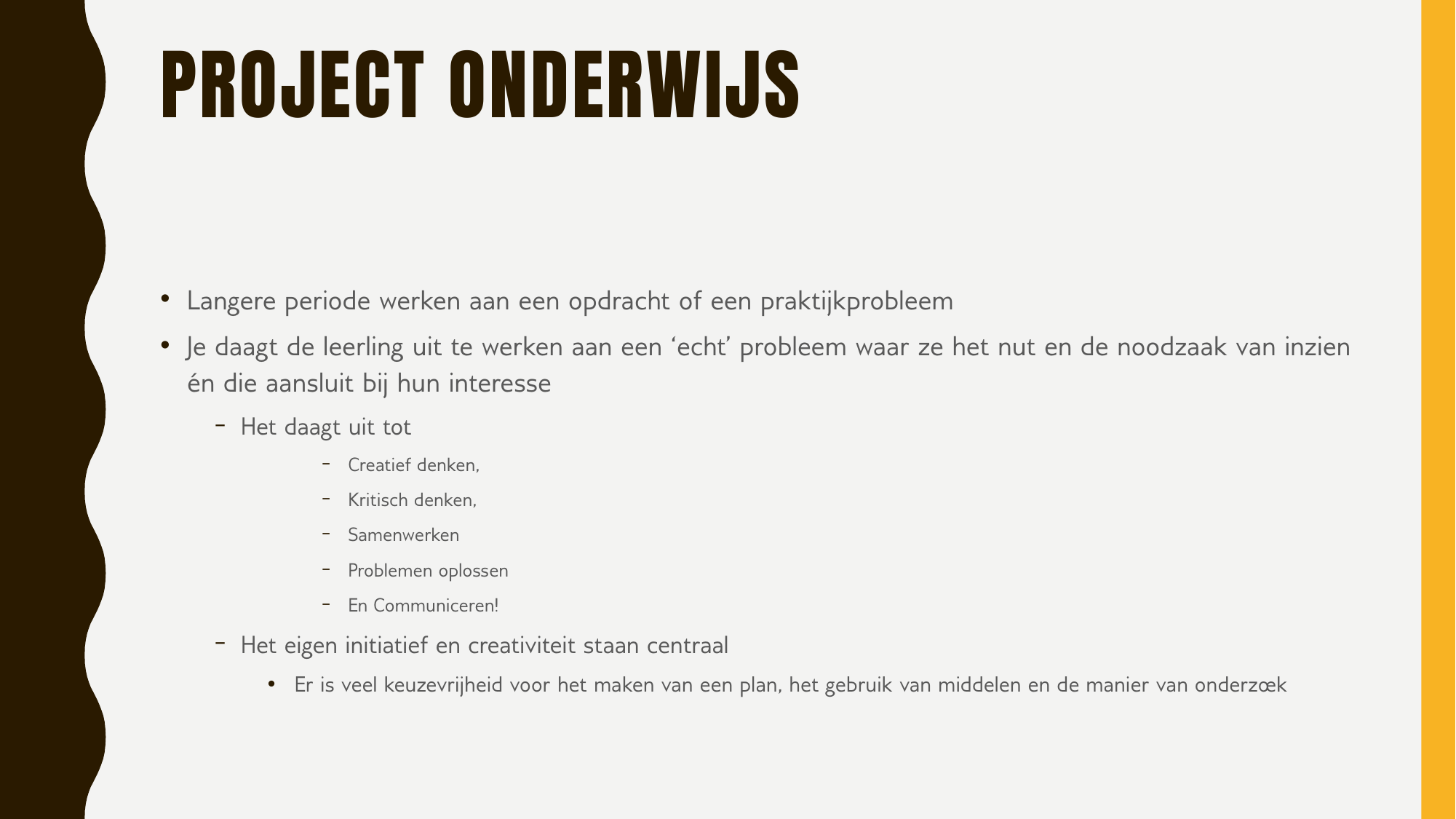

# Project onderwijs
Langere periode werken aan een opdracht of een praktijkprobleem
Je daagt de leerling uit te werken aan een ‘echt’ probleem waar ze het nut en de noodzaak van inzien én die aansluit bij hun interesse
Het daagt uit tot
Creatief denken,
Kritisch denken,
Samenwerken
Problemen oplossen
En Communiceren!
Het eigen initiatief en creativiteit staan centraal
Er is veel keuzevrijheid voor het maken van een plan, het gebruik van middelen en de manier van onderzoek